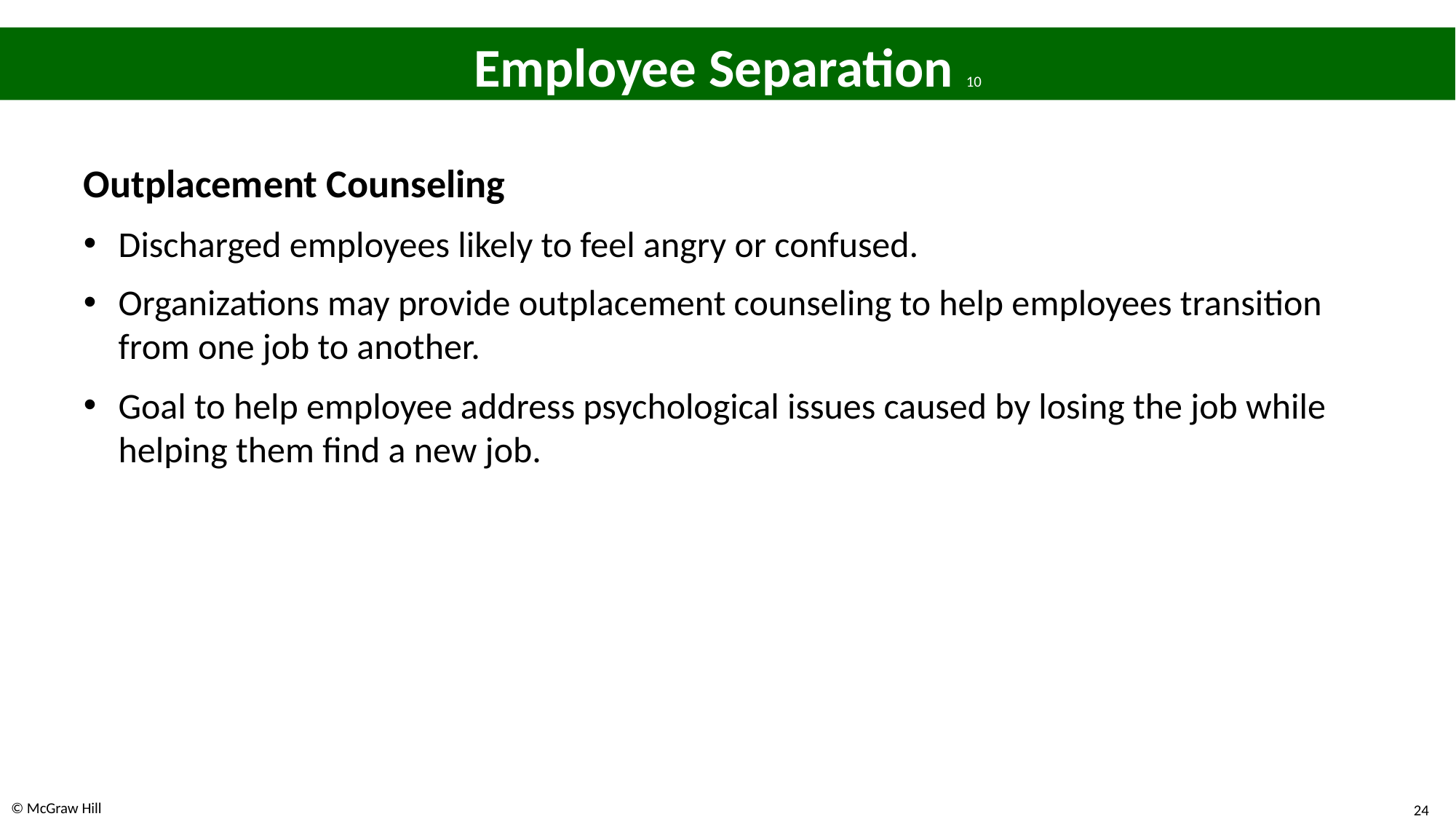

# Employee Separation 10
Outplacement Counseling
Discharged employees likely to feel angry or confused.
Organizations may provide outplacement counseling to help employees transition from one job to another.
Goal to help employee address psychological issues caused by losing the job while helping them find a new job.